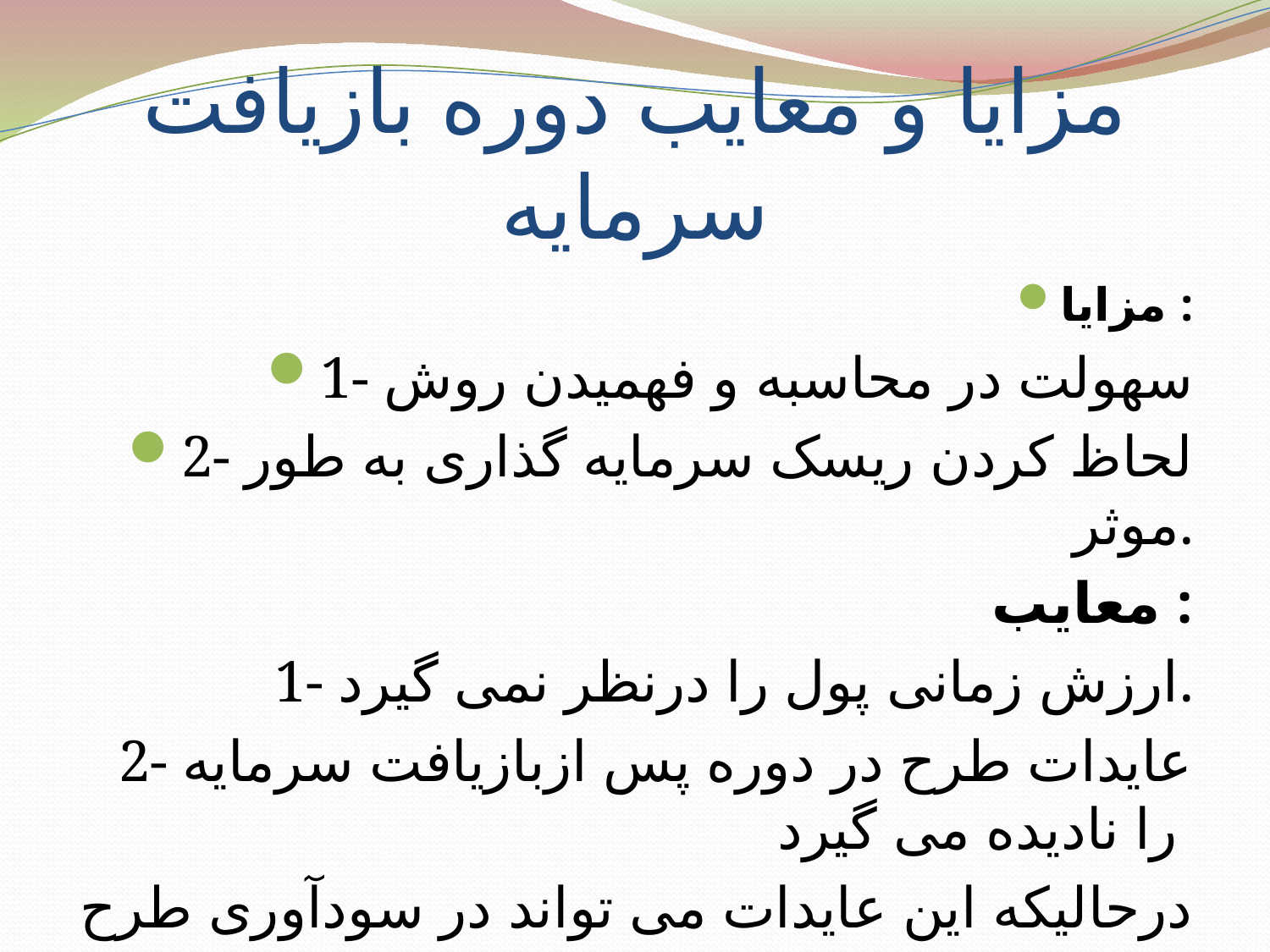

# مزايا و معايب دوره بازيافت سرمايه
مزایا :
1- سهولت در محاسبه و فهمیدن روش
2- لحاظ کردن ریسک سرمایه گذاری به طور موثر.
معایب :
1- ارزش زمانی پول را درنظر نمی گیرد.
2- عایدات طرح در دوره پس ازبازیافت سرمایه را نادیده می گیرد
درحالیکه این عایدات می تواند در سودآوری طرح موثر باشد.